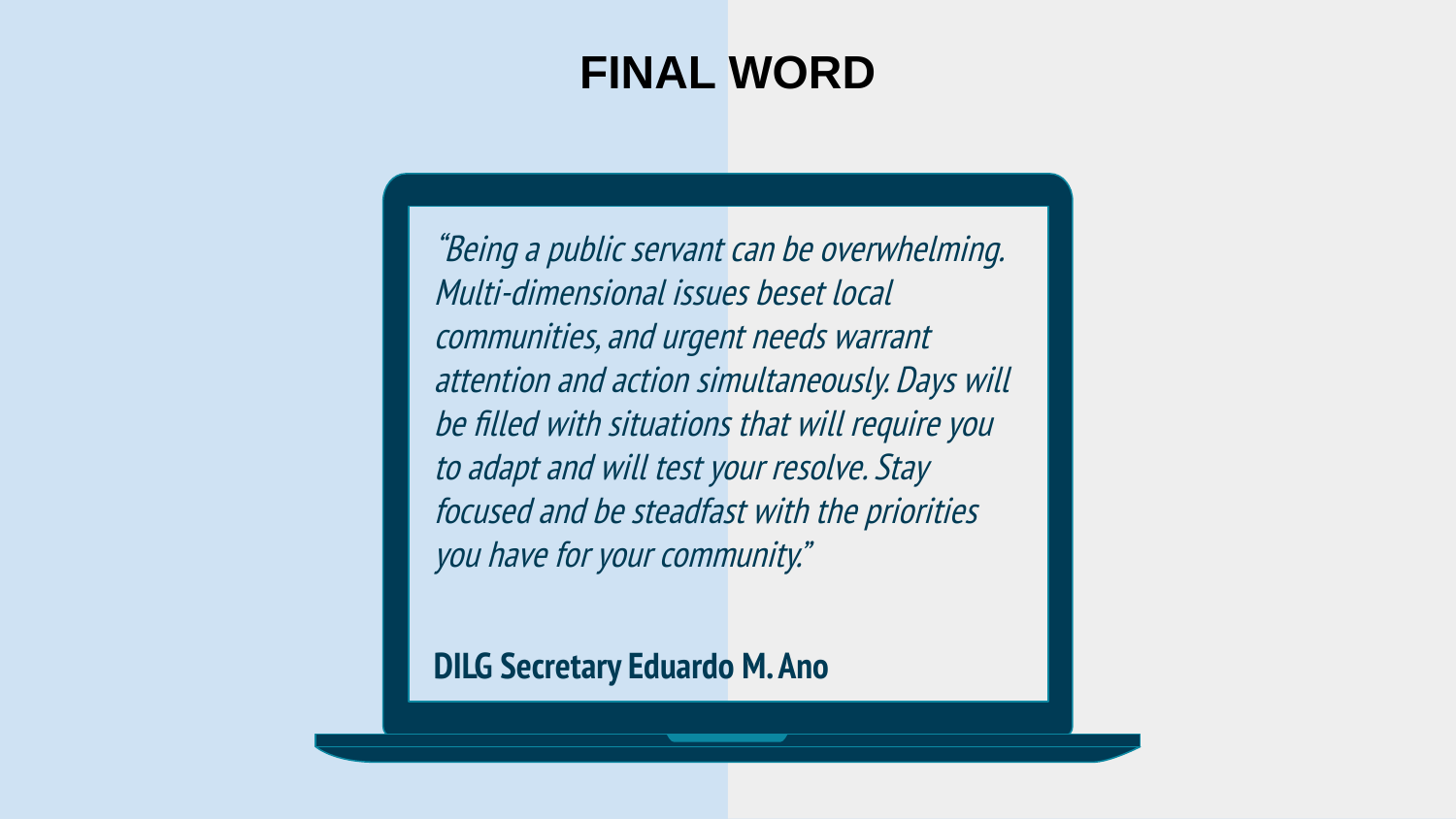

FINAL WORD

“Being a public servant can be overwhelming. Multi-dimensional issues beset local communities, and urgent needs warrant attention and action simultaneously. Days will be filled with situations that will require you to adapt and will test your resolve. Stay focused and be steadfast with the priorities you have for your community.”

DILG Secretary Eduardo M. Ano